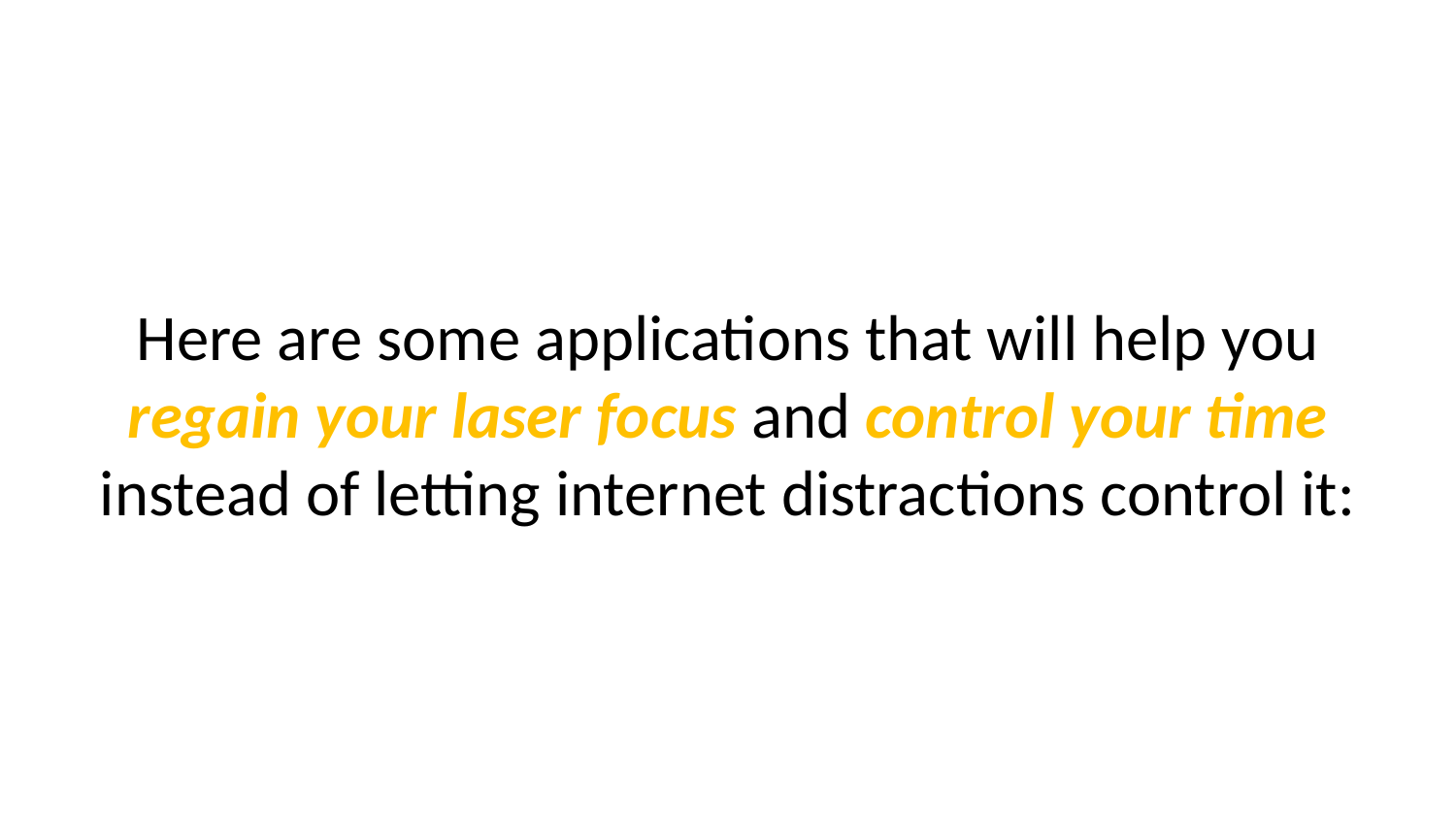

Here are some applications that will help you regain your laser focus and control your time instead of letting internet distractions control it: